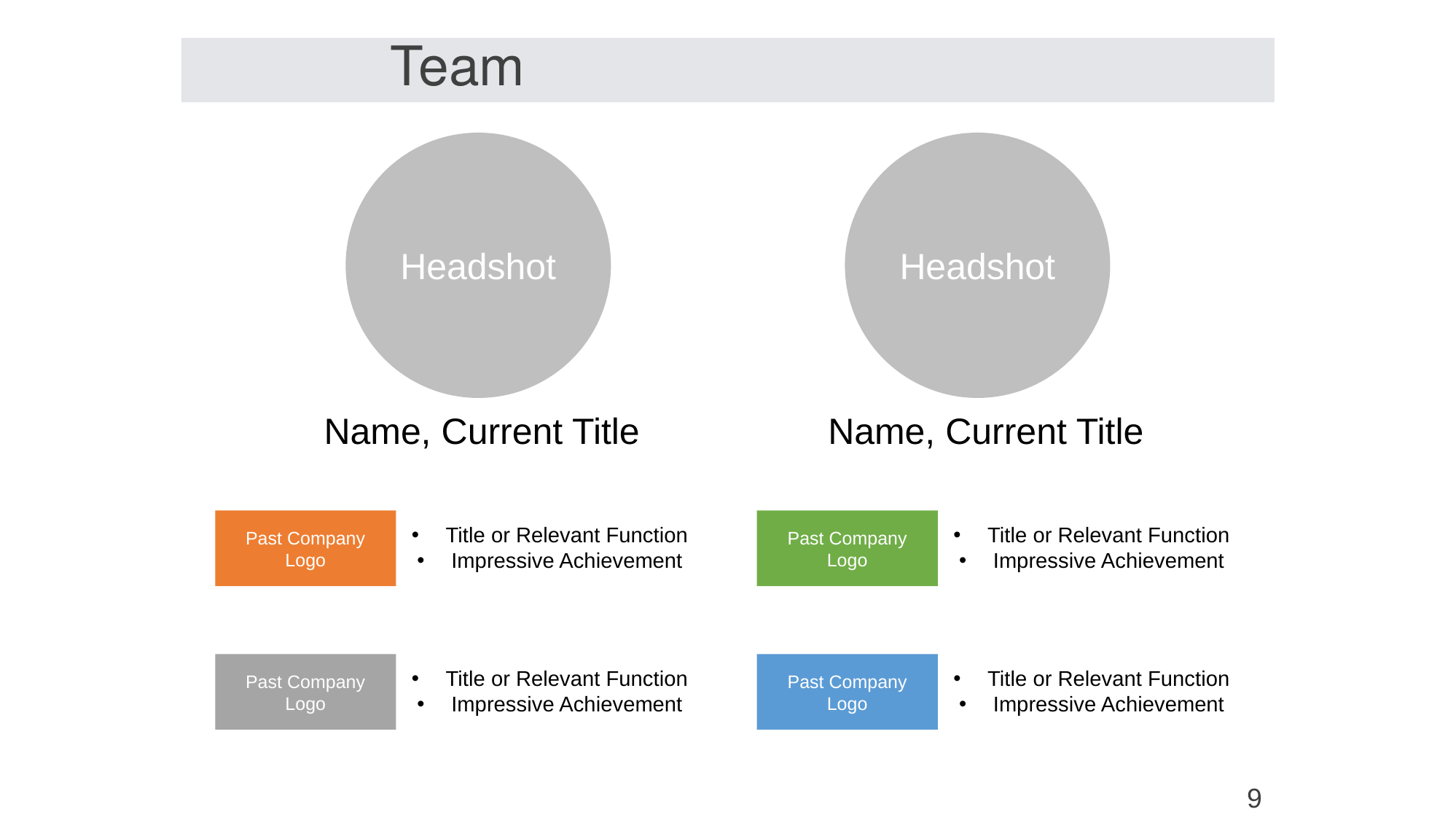

Team
Headshot
Headshot
Name, Current Title
Name, Current Title
Past Company Logo
Past Company Logo
Title or Relevant Function
Impressive Achievement
Title or Relevant Function
Impressive Achievement
Past Company Logo
Past Company Logo
Title or Relevant Function
Impressive Achievement
Title or Relevant Function
Impressive Achievement
9